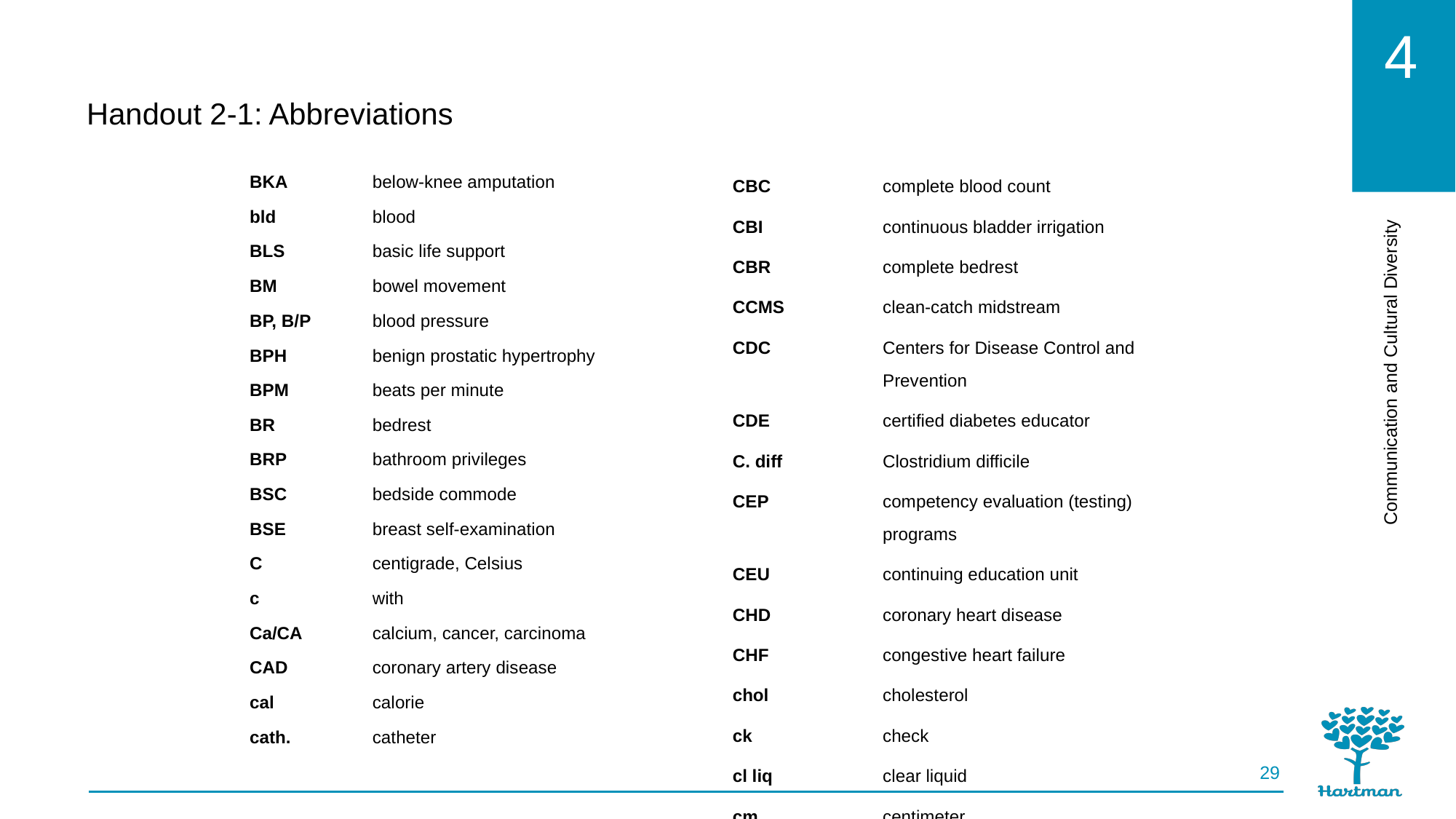

Handout 2-1: Abbreviations
CBC	complete blood count
CBI	continuous bladder irrigation
CBR	complete bedrest
CCMS	clean-catch midstream
CDC	Centers for Disease Control and Prevention
CDE	certified diabetes educator
C. diff	Clostridium difficile
CEP	competency evaluation (testing) programs
CEU	continuing education unit
CHD	coronary heart disease
CHF	congestive heart failure
chol	cholesterol
ck	check
cl liq	clear liquid
cm	centimeter
BKA	below-knee amputation
bld	blood
BLS	basic life support
BM	bowel movement
BP, B/P	blood pressure
BPH	benign prostatic hypertrophy
BPM	beats per minute
BR	bedrest
BRP	bathroom privileges
BSC	bedside commode
BSE	breast self-examination
C	centigrade, Celsius
c	with
Ca/CA	calcium, cancer, carcinoma
CAD	coronary artery disease
cal	calorie
cath.	catheter

29